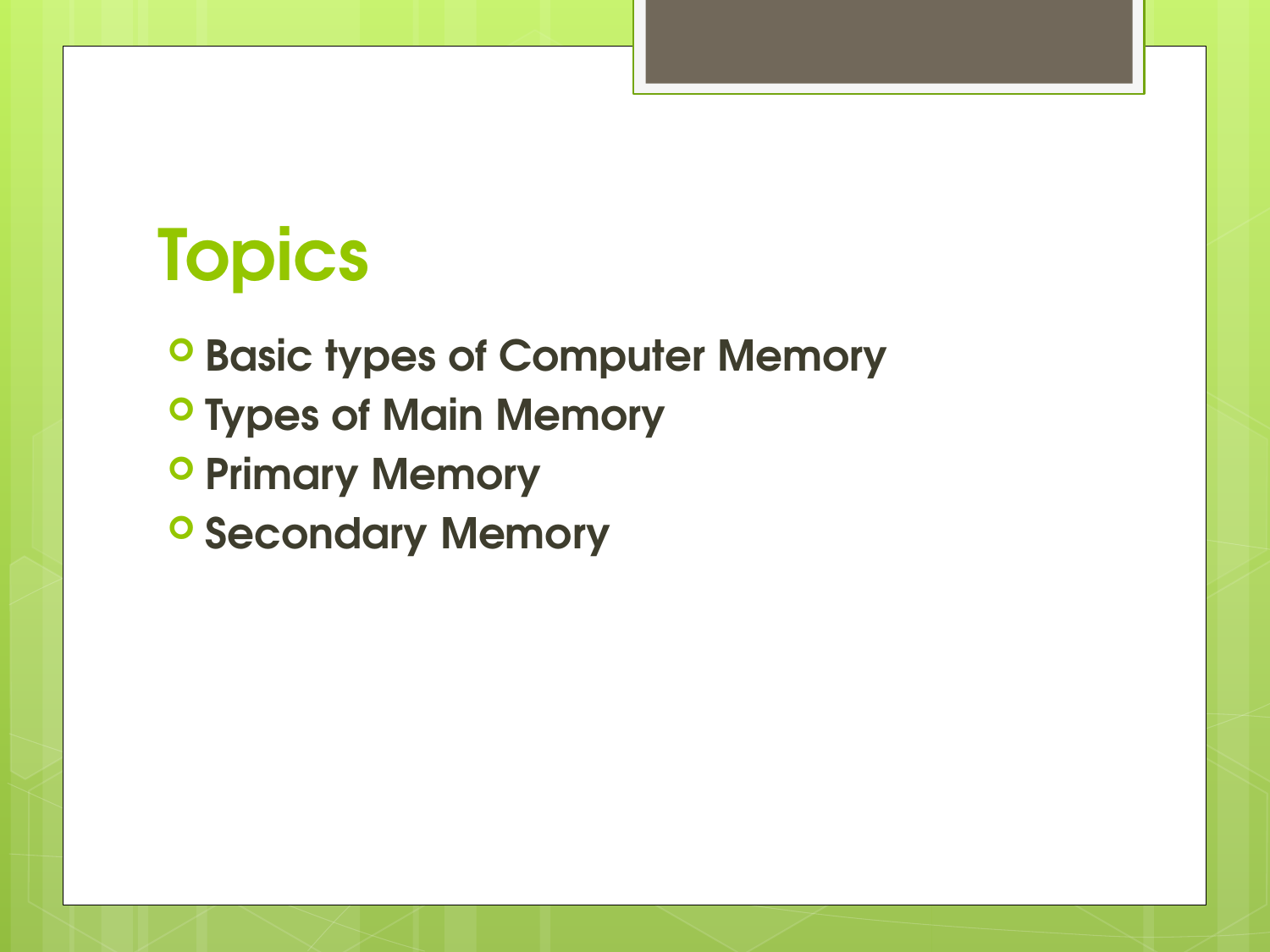

# Topics
Basic types of Computer Memory
Types of Main Memory
Primary Memory
Secondary Memory